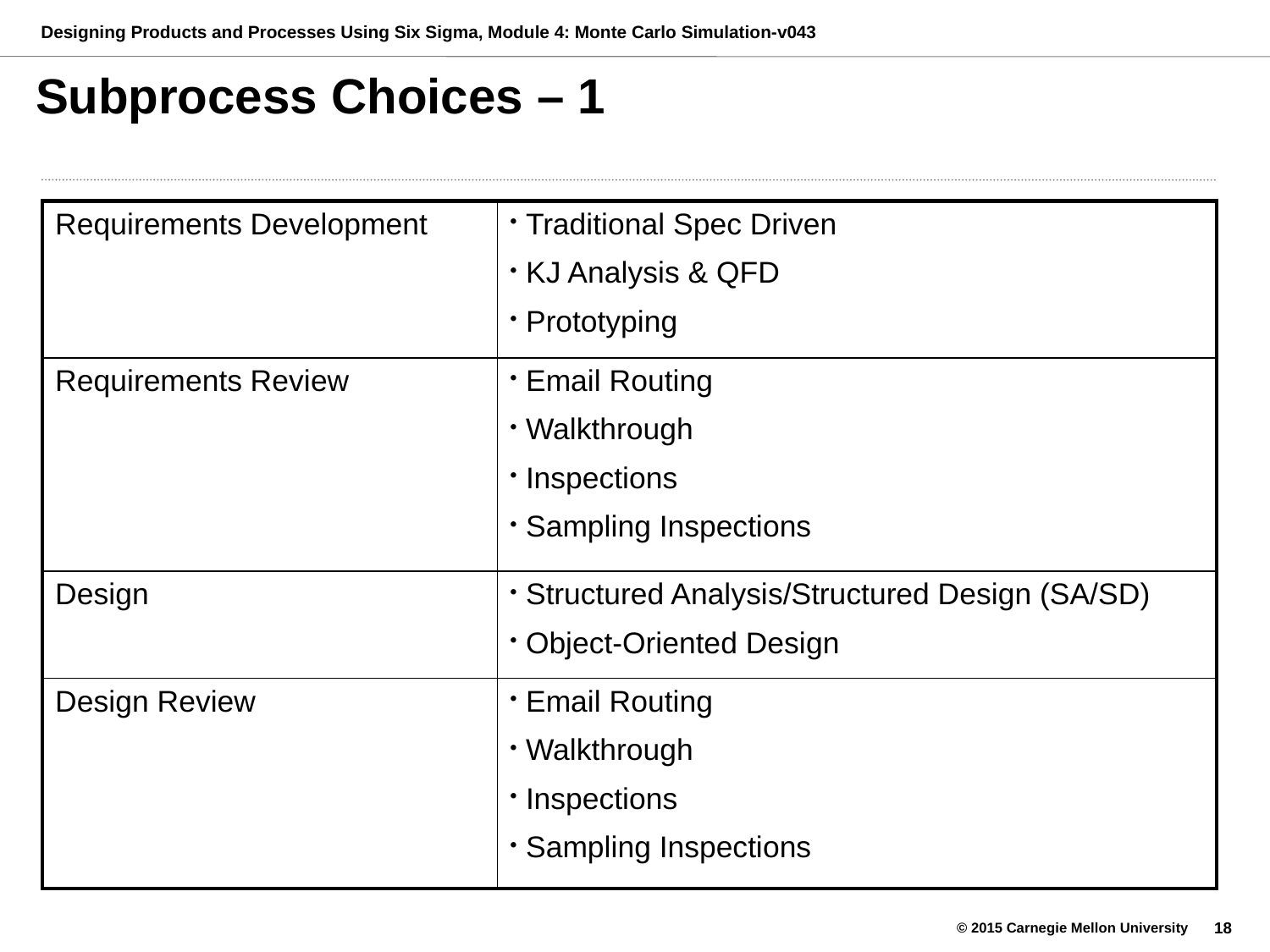

# Subprocess Choices – 1
| Requirements Development | Traditional Spec Driven KJ Analysis & QFD Prototyping |
| --- | --- |
| Requirements Review | Email Routing Walkthrough Inspections Sampling Inspections |
| Design | Structured Analysis/Structured Design (SA/SD) Object-Oriented Design |
| Design Review | Email Routing Walkthrough Inspections Sampling Inspections |